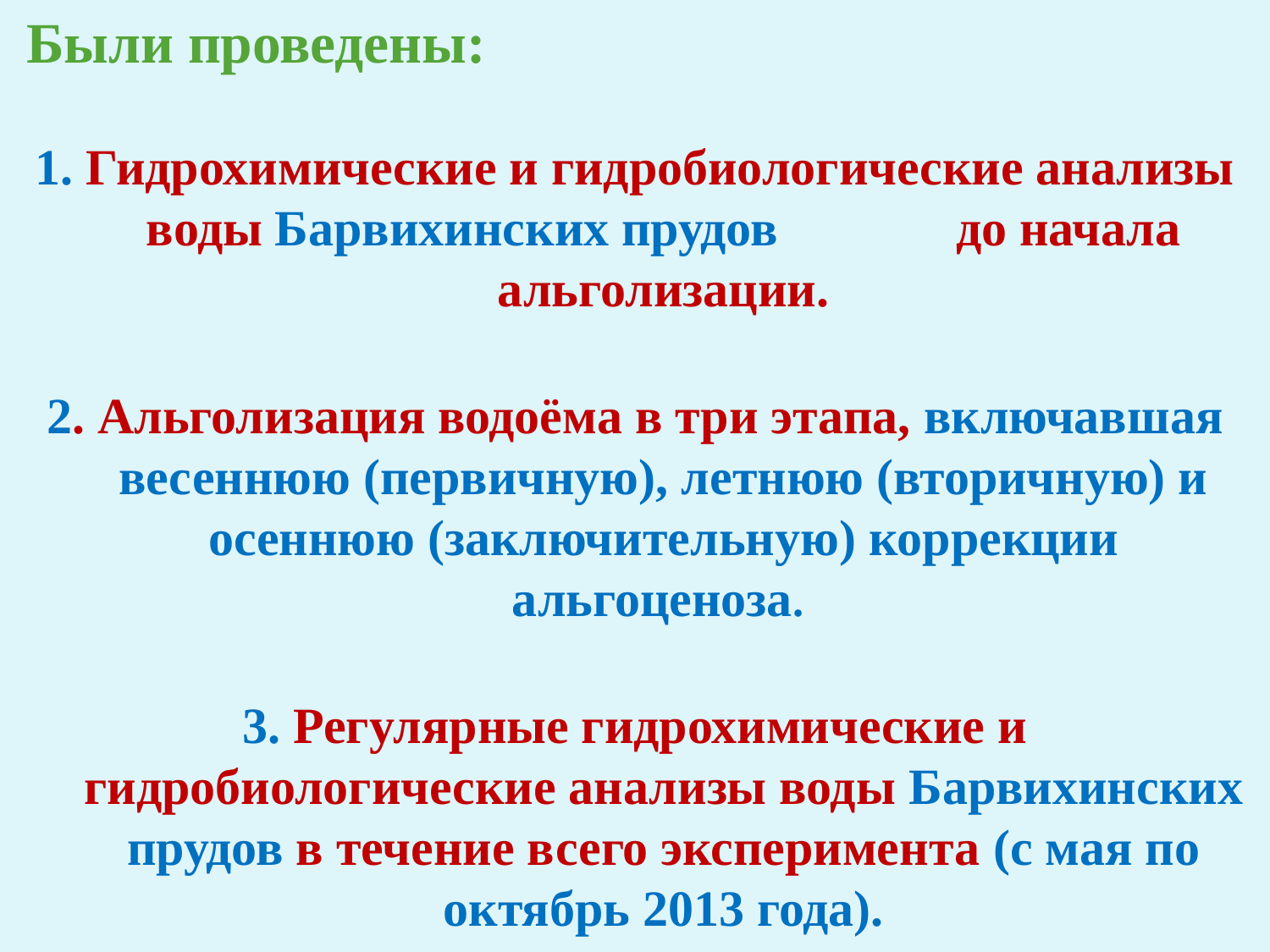

Были проведены:
1. Гидрохимические и гидробиологические анализы воды Барвихинских прудов              до начала альголизации.

2. Альголизация водоёма в три этапа, включавшая весеннюю (первичную), летнюю (вторичную) и осеннюю (заключительную) коррекции альгоценоза.

3. Регулярные гидрохимические и гидробиологические анализы воды Барвихинских прудов в течение всего эксперимента (с мая по октябрь 2013 года).